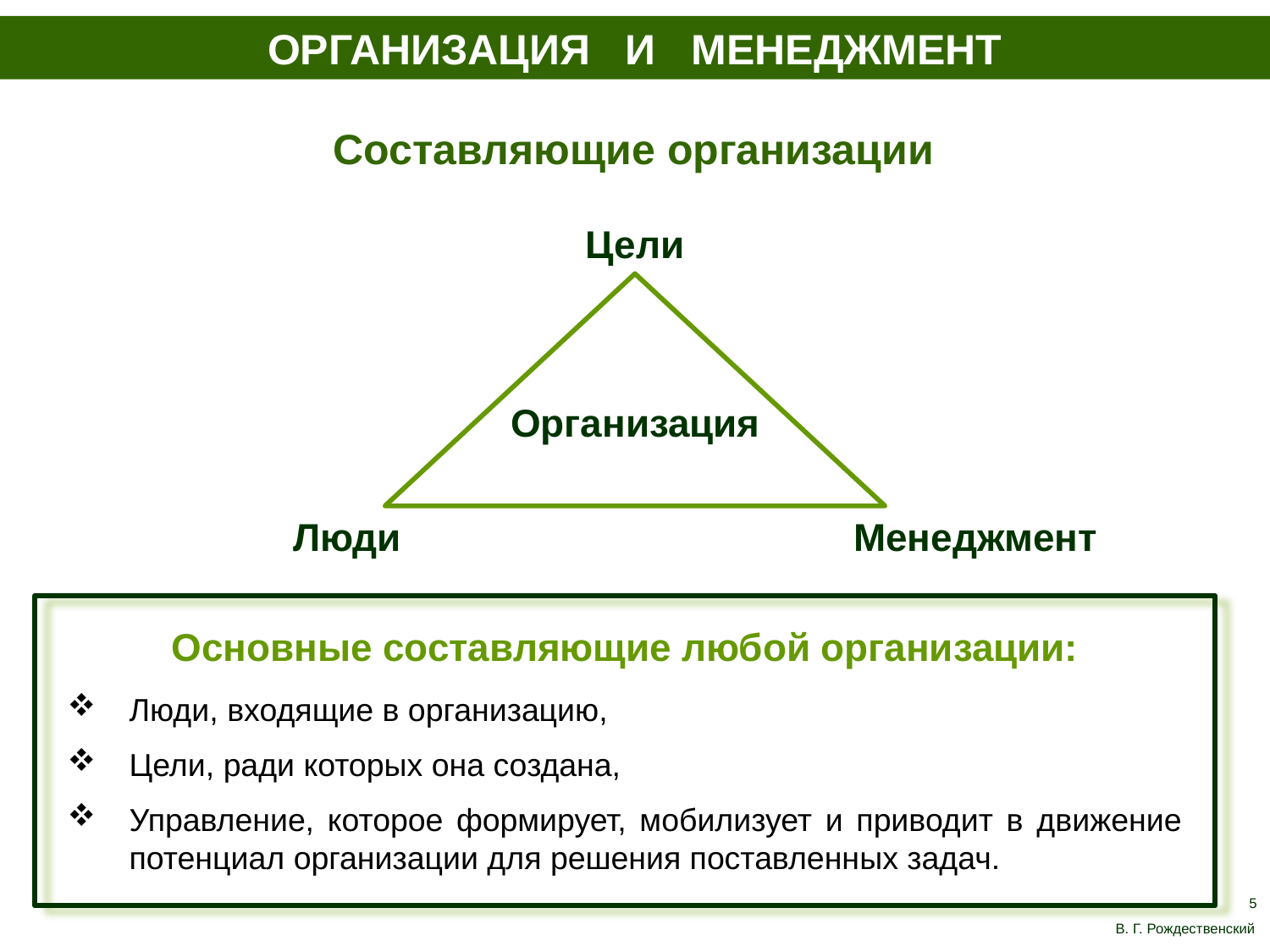

ОРГАНИЗАЦИЯ   И   МЕНЕДЖМЕНТ
Составляющие организации
Цели

Организация
                          Люди                                          Менеджмент

Основные составляющие любой организации:

Люди, входящие в организацию,

Цели, ради которых она создана,

Управление, которое формирует, мобилизует и приводит в движение потенциал организации для решения поставленных задач.
5
В. Г. Рождественский